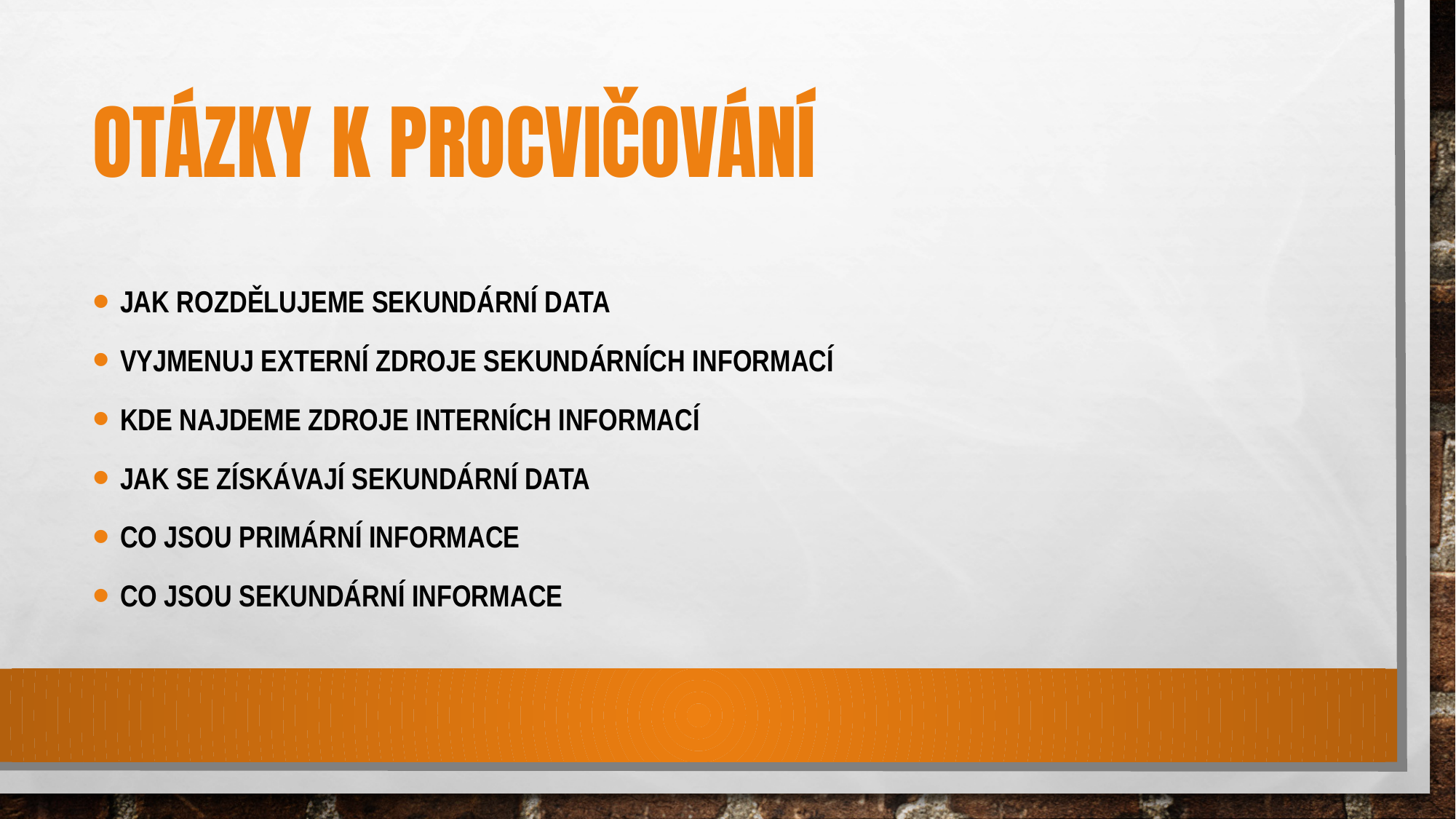

# Otázky k procvičování
Jak rozdělujeme sekundární data
Vyjmenuj externí zdroje sekundárních informací
Kde najdeme zdroje interních informací
Jak se získávají sekundární data
Co jsou primární informace
Co jsou sekundární informace